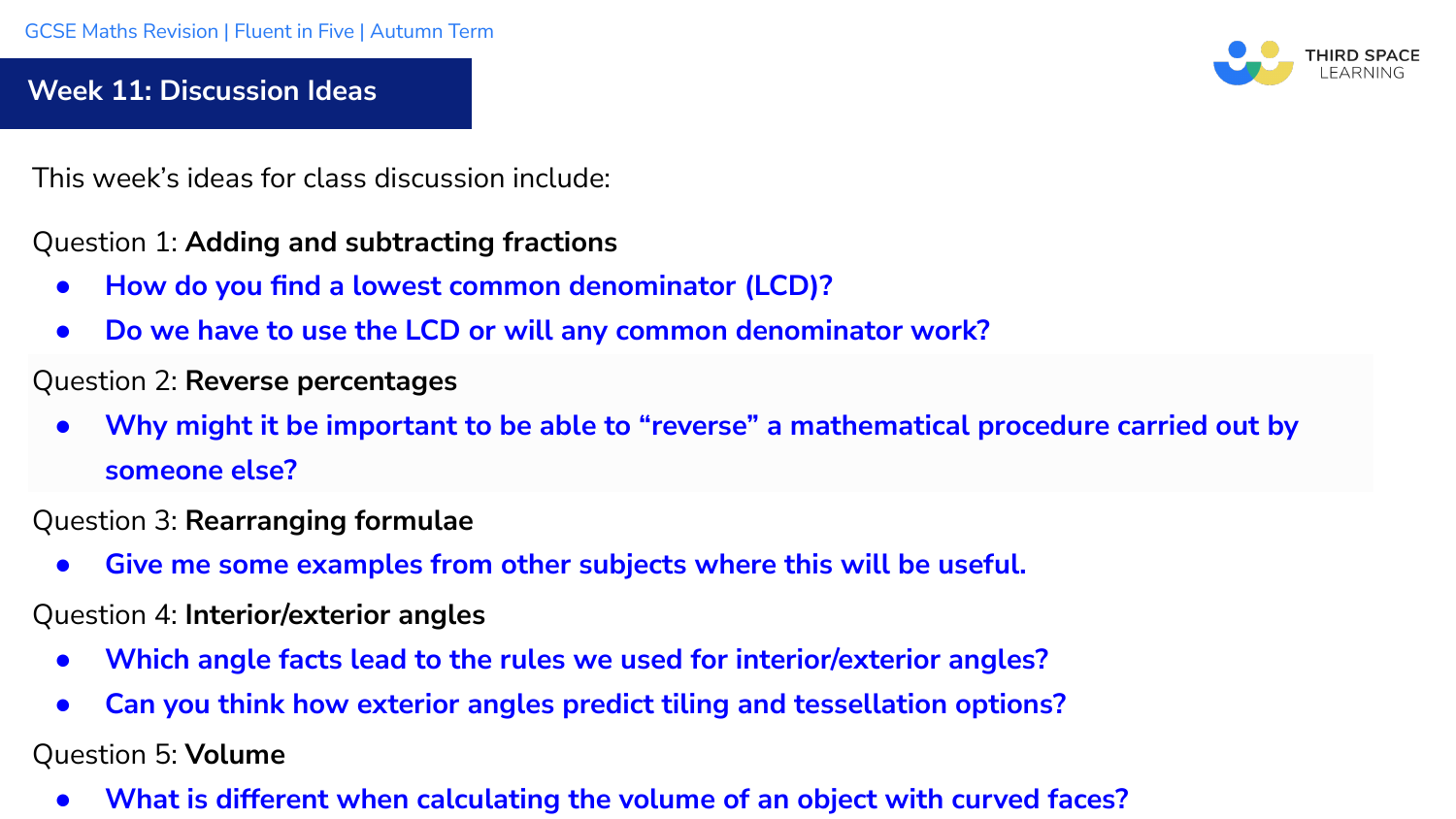

Week 11: Discussion Ideas
| This week’s ideas for class discussion include: |
| --- |
| Question 1: Adding and subtracting fractions How do you find a lowest common denominator (LCD)? Do we have to use the LCD or will any common denominator work? |
| Question 2: Reverse percentages Why might it be important to be able to “reverse” a mathematical procedure carried out by someone else? |
| Question 3: Rearranging formulae Give me some examples from other subjects where this will be useful. |
| Question 4: Interior/exterior angles Which angle facts lead to the rules we used for interior/exterior angles? Can you think how exterior angles predict tiling and tessellation options? |
| Question 5: Volume What is different when calculating the volume of an object with curved faces? |